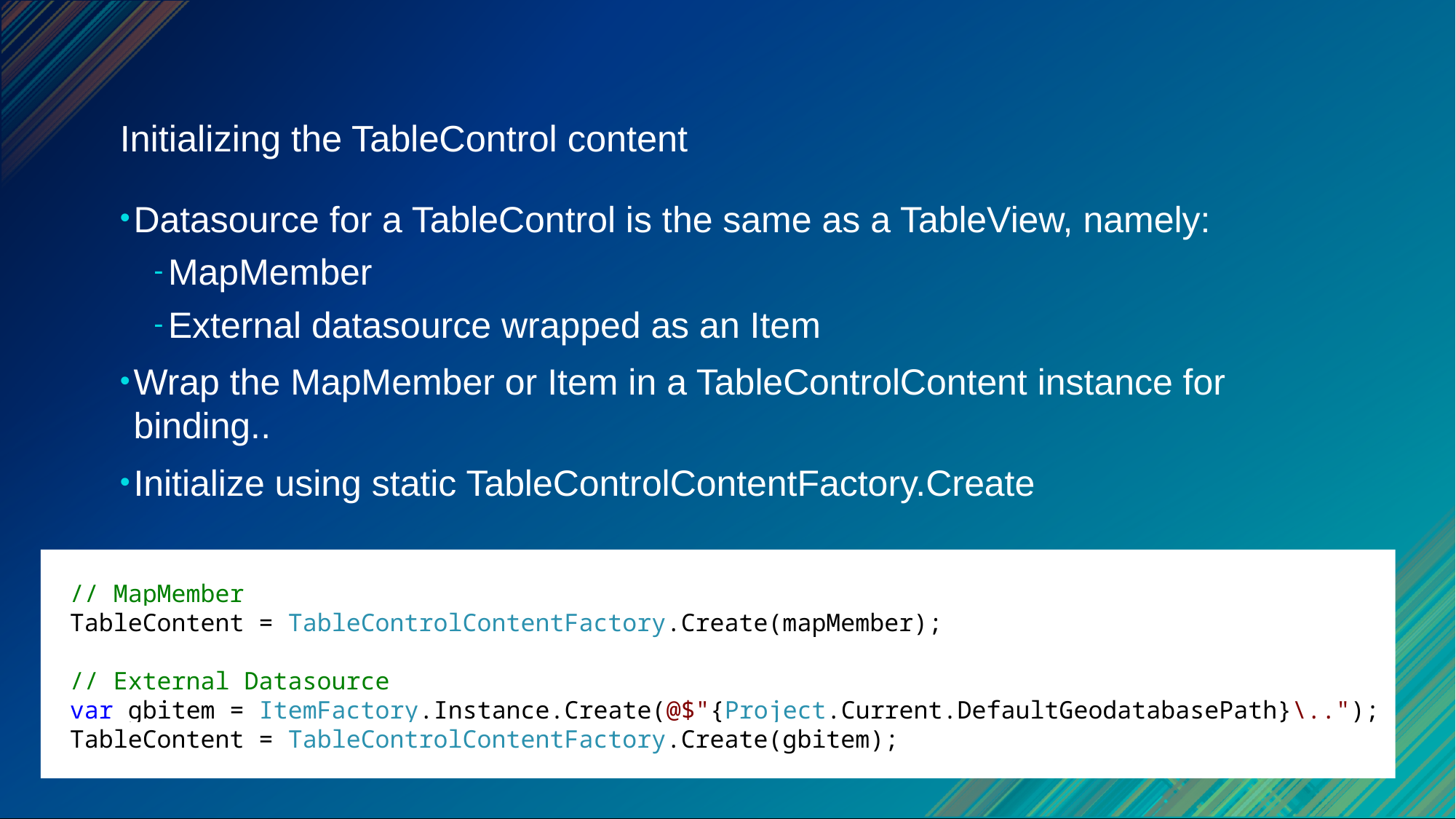

# Initializing the TableControl content
Datasource for a TableControl is the same as a TableView, namely:
MapMember
External datasource wrapped as an Item
Wrap the MapMember or Item in a TableControlContent instance for binding..
Initialize using static TableControlContentFactory.Create

  // MapMember
  TableContent = TableControlContentFactory.Create(mapMember);

  // External Datasource
  var gbitem = ItemFactory.Instance.Create(@$"{Project.Current.DefaultGeodatabasePath}\..");
  TableContent = TableControlContentFactory.Create(gbitem);